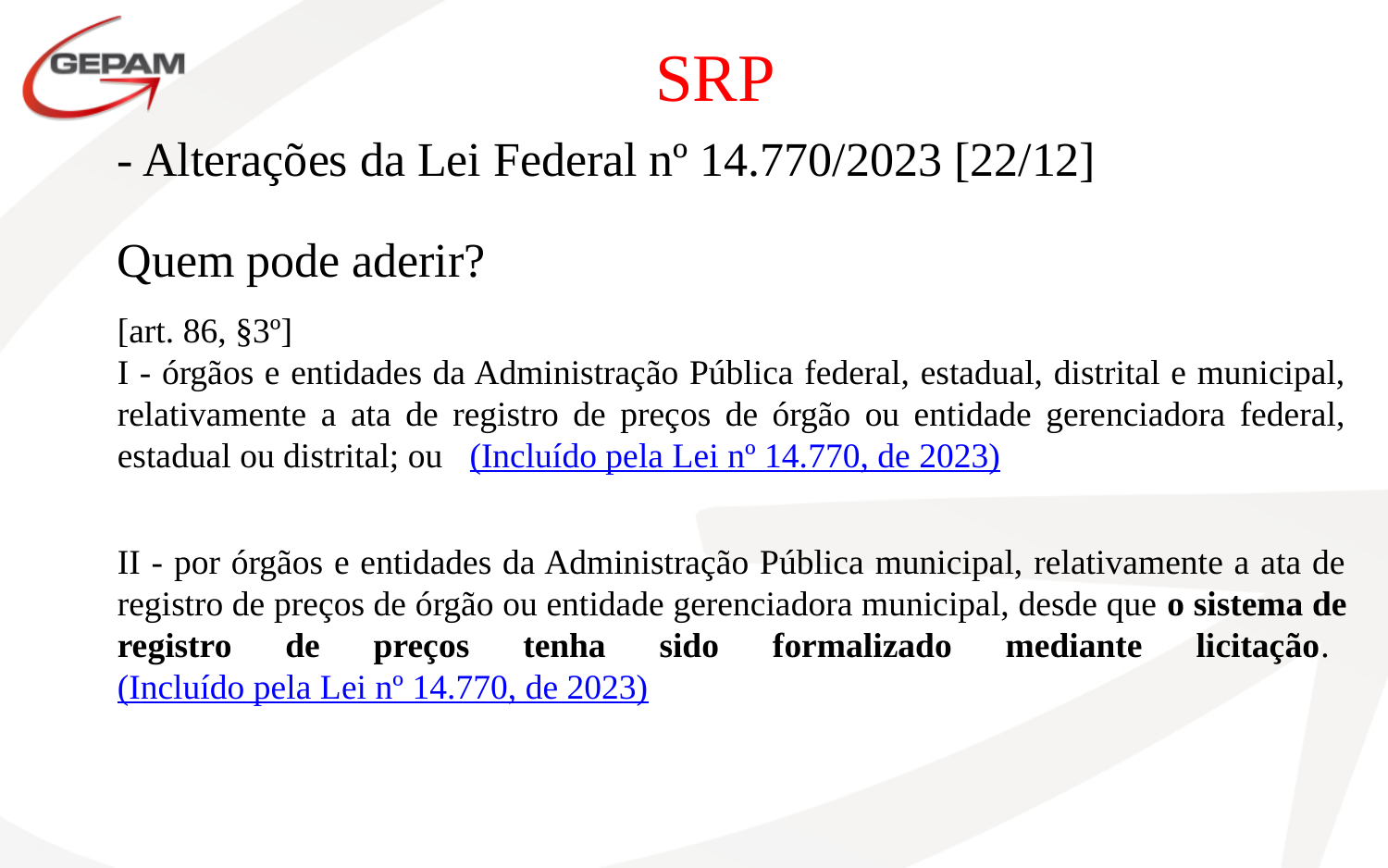

SRP
- Alterações da Lei Federal nº 14.770/2023 [22/12]
Quem pode aderir?
[art. 86, §3º]
I - órgãos e entidades da Administração Pública federal, estadual, distrital e municipal, relativamente a ata de registro de preços de órgão ou entidade gerenciadora federal, estadual ou distrital; ou   (Incluído pela Lei nº 14.770, de 2023)

II - por órgãos e entidades da Administração Pública municipal, relativamente a ata de registro de preços de órgão ou entidade gerenciadora municipal, desde que o sistema de registro de preços tenha sido formalizado mediante licitação.   (Incluído pela Lei nº 14.770, de 2023)